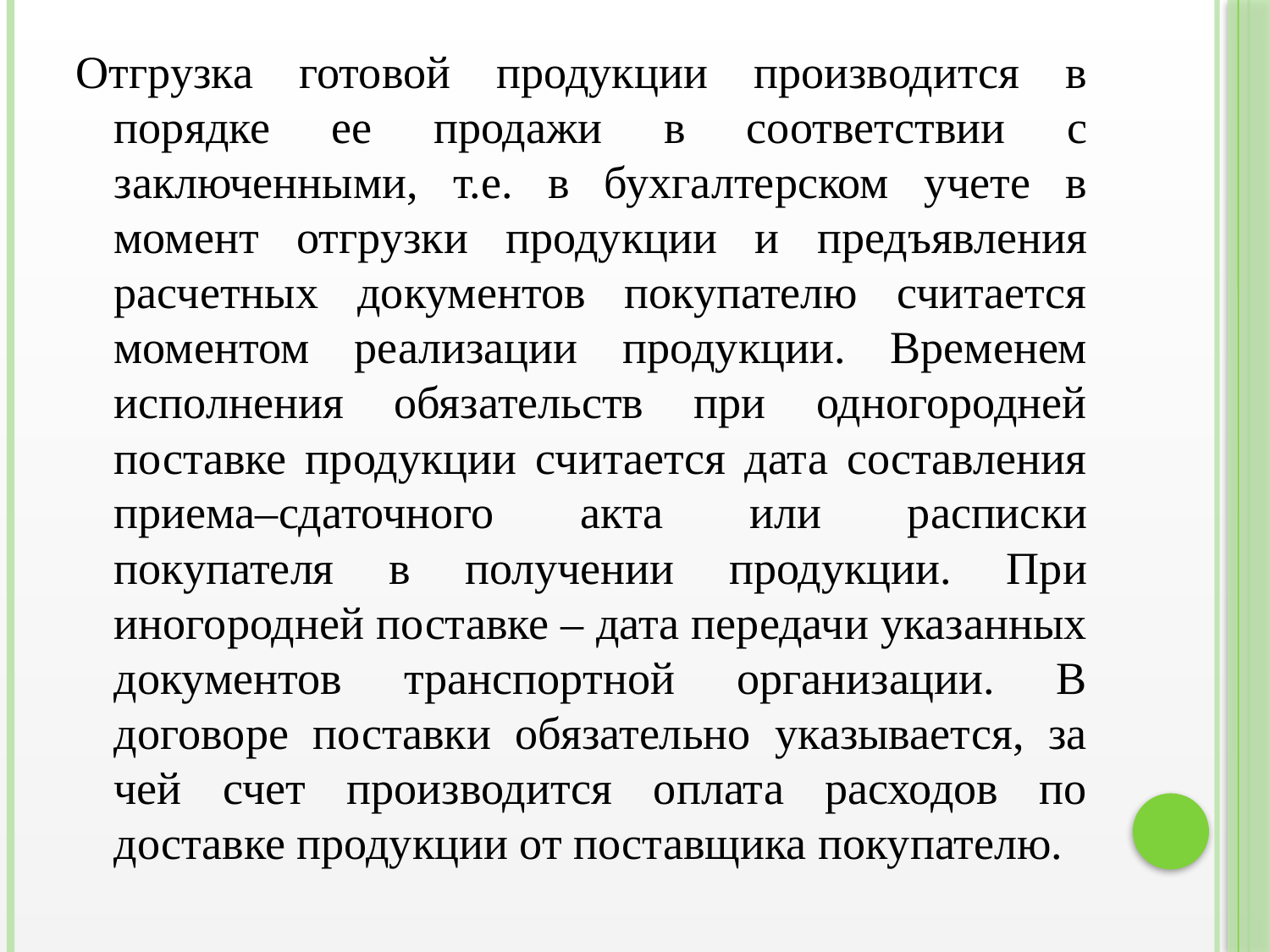

Отгрузка готовой продукции производится в порядке ее продажи в соответствии с заключенными, т.е. в бухгалтерском учете в момент отгрузки продукции и предъявления расчетных документов покупателю считается моментом реализации продукции. Временем исполнения обязательств при одногородней поставке продукции считается дата составления приема–сдаточного акта или расписки покупателя в получении продукции. При иногородней поставке – дата передачи указанных документов транспортной организации. В договоре поставки обязательно указывается, за чей счет производится оплата расходов по доставке продукции от поставщика покупателю.